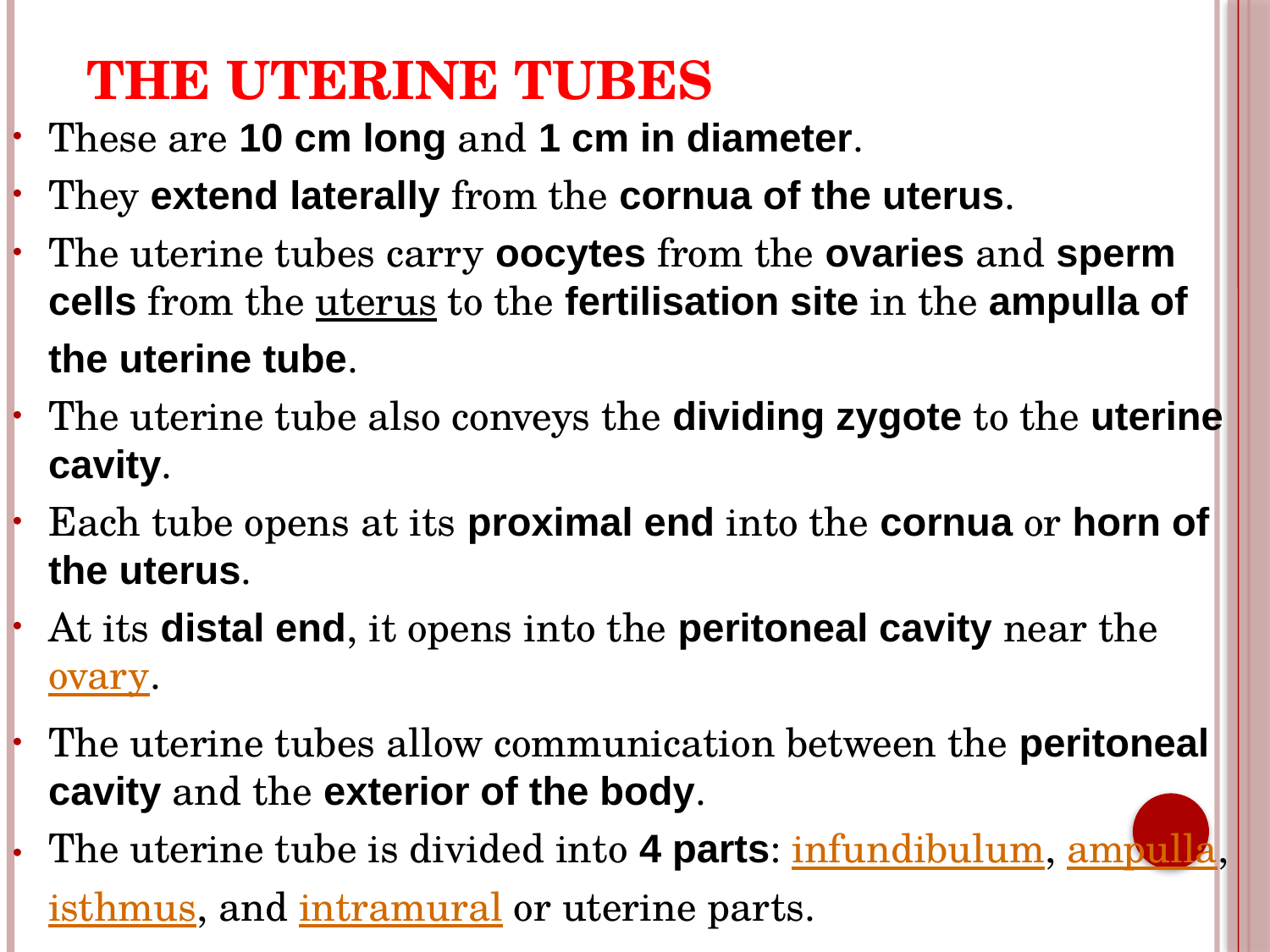

# The Uterine Tubes
These are 10 cm long and 1 cm in diameter.
They extend laterally from the cornua of the uterus.
The uterine tubes carry oocytes from the ovaries and sperm cells from the uterus to the fertilisation site in the ampulla of the uterine tube.
The uterine tube also conveys the dividing zygote to the uterine cavity.
Each tube opens at its proximal end into the cornua or horn of the uterus.
At its distal end, it opens into the peritoneal cavity near the ovary.
The uterine tubes allow communication between the peritoneal cavity and the exterior of the body.
The uterine tube is divided into 4 parts: infundibulum, ampulla, isthmus, and intramural or uterine parts.